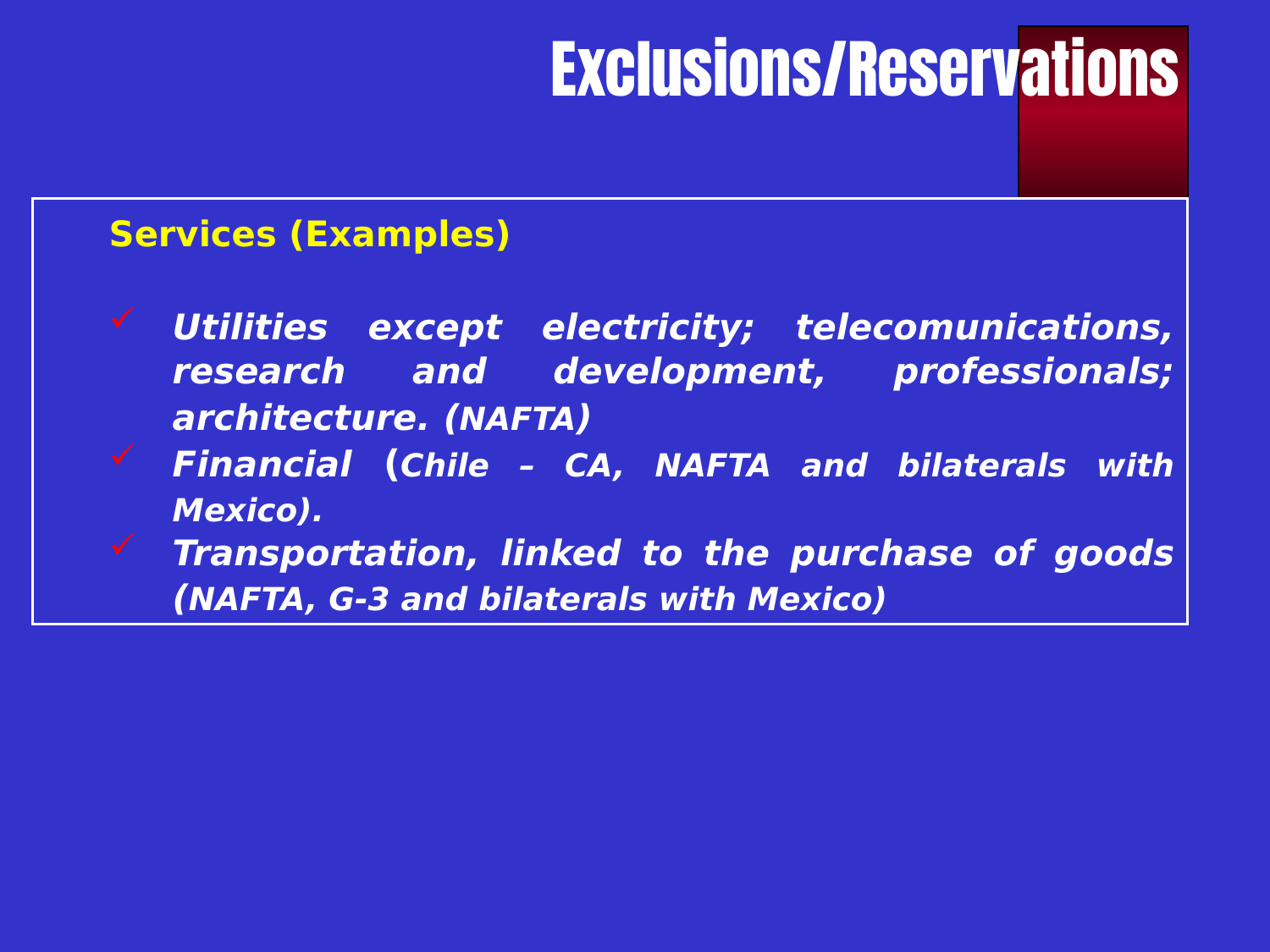

Exclusions/Reservations

Services (Examples)

Utilities except electricity; telecomunications, research and development, professionals; architecture. (NAFTA)
Financial (Chile – CA, NAFTA and bilaterals with Mexico).
Transportation, linked to the purchase of goods (NAFTA, G-3 and bilaterals with Mexico)